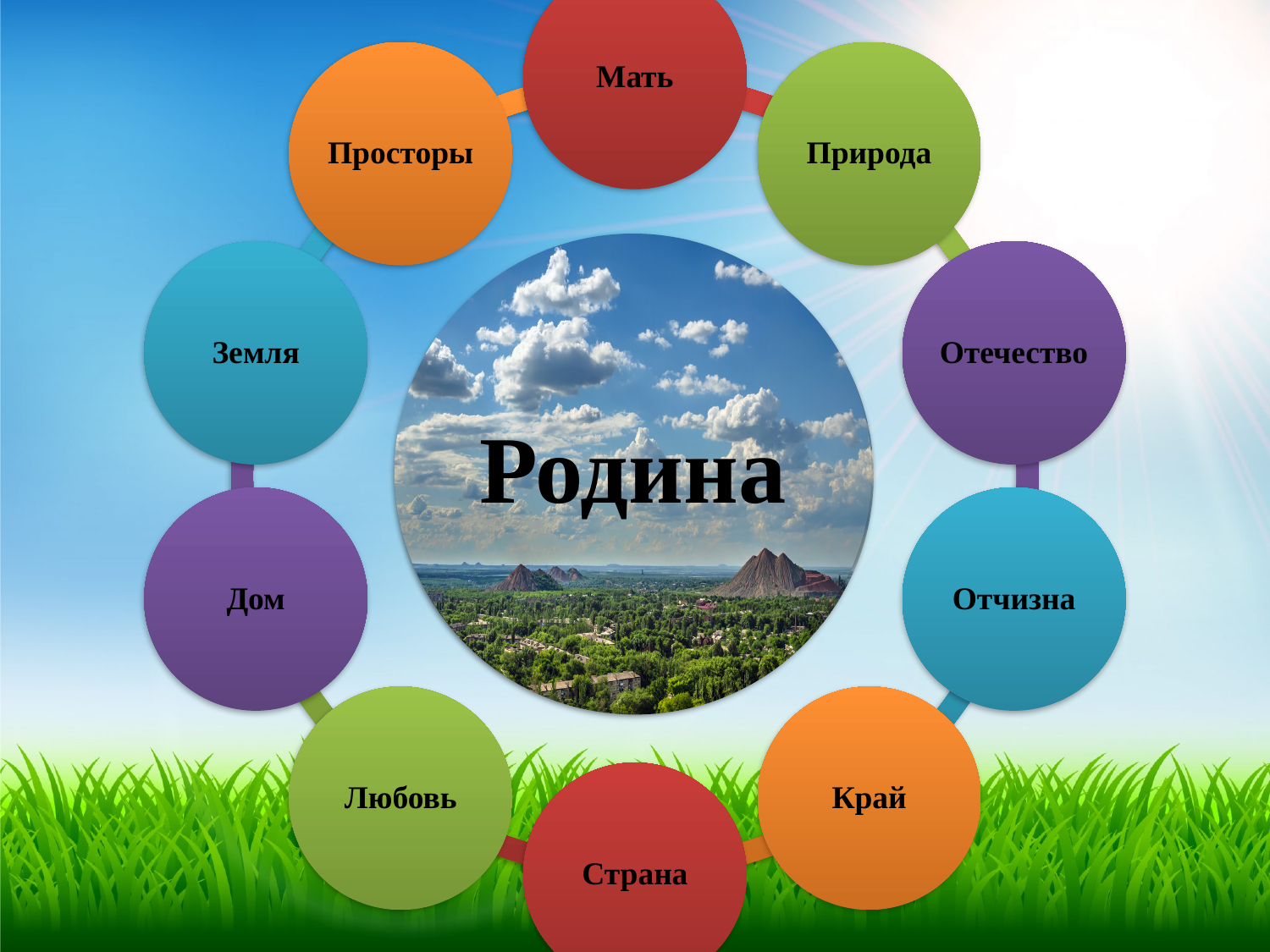

Родина
Мать
Природа
Отечество
Отчизна
Край
Страна
Любовь
Дом
Земля
Просторы

Родина